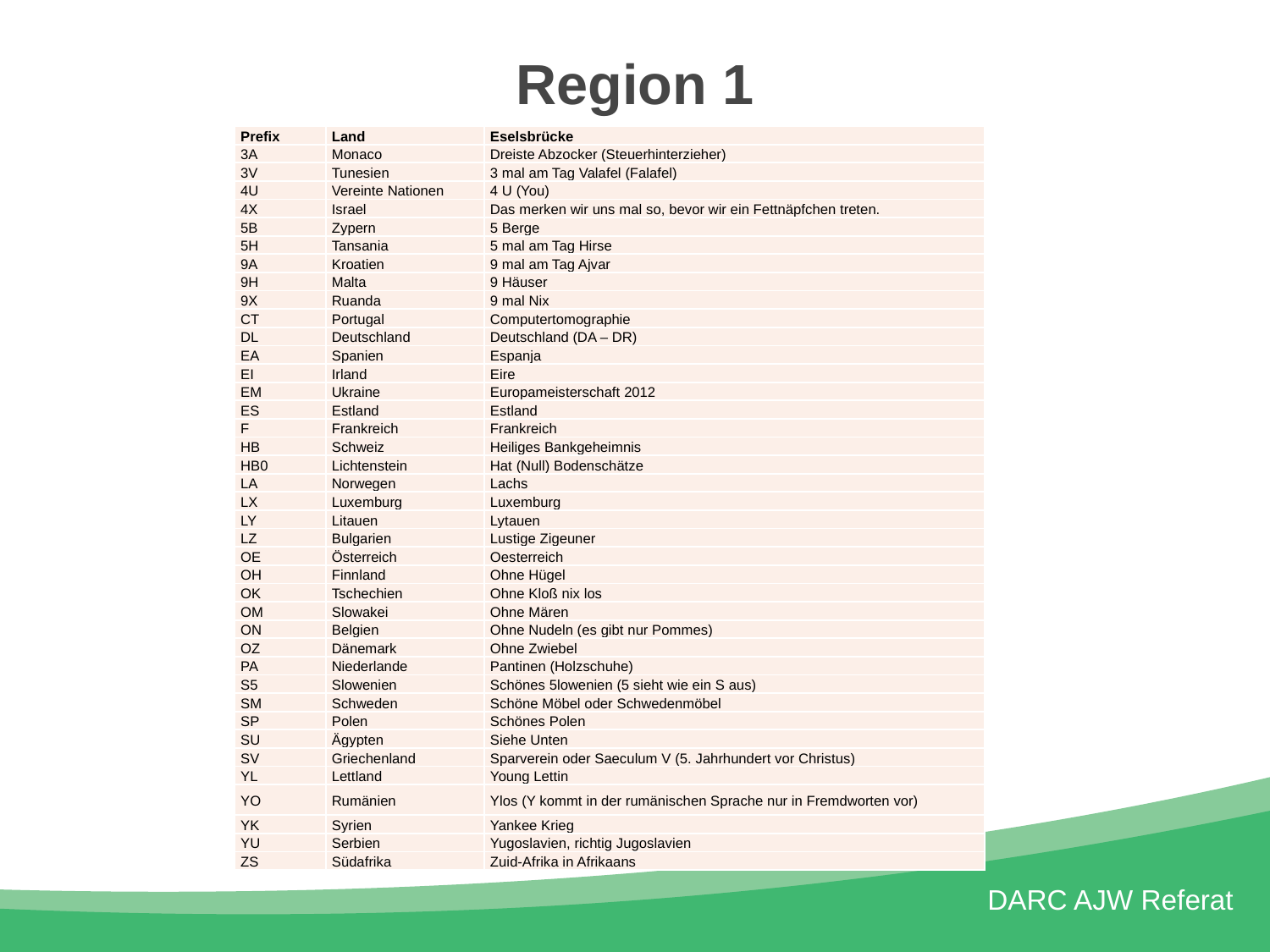

# Region 1
| Prefix | Land | Eselsbrücke |
| --- | --- | --- |
| 3A | Monaco | Dreiste Abzocker (Steuerhinterzieher) |
| 3V | Tunesien | 3 mal am Tag Valafel (Falafel) |
| 4U | Vereinte Nationen | 4 U (You) |
| 4X | Israel | Das merken wir uns mal so, bevor wir ein Fettnäpfchen treten. |
| 5B | Zypern | 5 Berge |
| 5H | Tansania | 5 mal am Tag Hirse |
| 9A | Kroatien | 9 mal am Tag Ajvar |
| 9H | Malta | 9 Häuser |
| 9X | Ruanda | 9 mal Nix |
| CT | Portugal | Computertomographie |
| DL | Deutschland | Deutschland (DA – DR) |
| EA | Spanien | Espanja |
| EI | Irland | Eire |
| EM | Ukraine | Europameisterschaft 2012 |
| ES | Estland | Estland |
| F | Frankreich | Frankreich |
| HB | Schweiz | Heiliges Bankgeheimnis |
| HB0 | Lichtenstein | Hat (Null) Bodenschätze |
| LA | Norwegen | Lachs |
| LX | Luxemburg | Luxemburg |
| LY | Litauen | Lytauen |
| LZ | Bulgarien | Lustige Zigeuner |
| OE | Österreich | Oesterreich |
| OH | Finnland | Ohne Hügel |
| OK | Tschechien | Ohne Kloß nix los |
| OM | Slowakei | Ohne Mären |
| ON | Belgien | Ohne Nudeln (es gibt nur Pommes) |
| OZ | Dänemark | Ohne Zwiebel |
| PA | Niederlande | Pantinen (Holzschuhe) |
| S5 | Slowenien | Schönes 5lowenien (5 sieht wie ein S aus) |
| SM | Schweden | Schöne Möbel oder Schwedenmöbel |
| SP | Polen | Schönes Polen |
| SU | Ägypten | Siehe Unten |
| SV | Griechenland | Sparverein oder Saeculum V (5. Jahrhundert vor Christus) |
| YL | Lettland | Young Lettin |
| YO | Rumänien | Ylos (Y kommt in der rumänischen Sprache nur in Fremdworten vor) |
| YK | Syrien | Yankee Krieg |
| YU | Serbien | Yugoslavien, richtig Jugoslavien |
| ZS | Südafrika | Zuid-Afrika in Afrikaans |